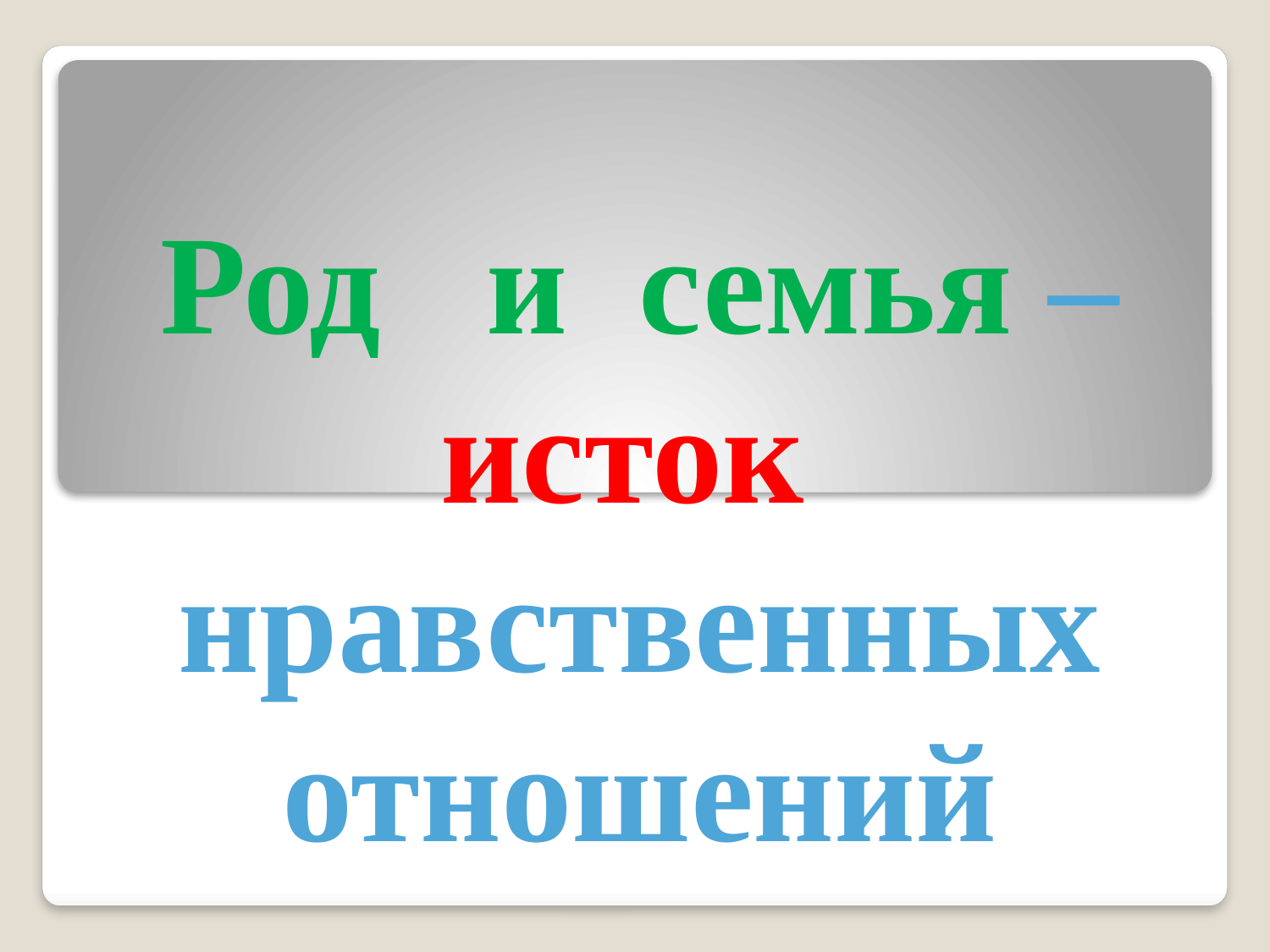

# Род   и  семья – исток нравственных отношений